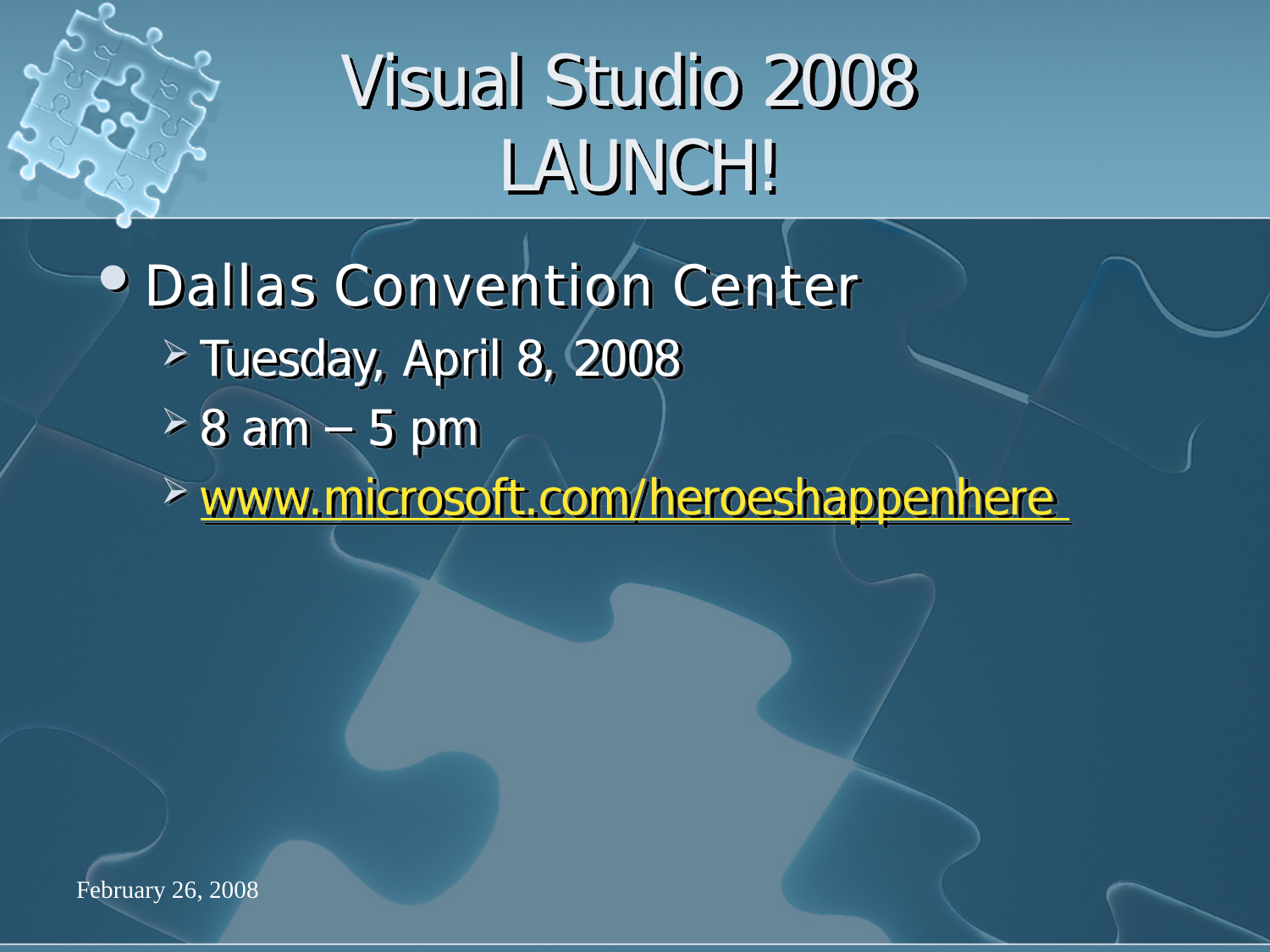

# Visual Studio 2008 LAUNCH!
Dallas Convention Center
Tuesday, April 8, 2008
8 am – 5 pm
www.microsoft.com/heroeshappenhere
February 26, 2008